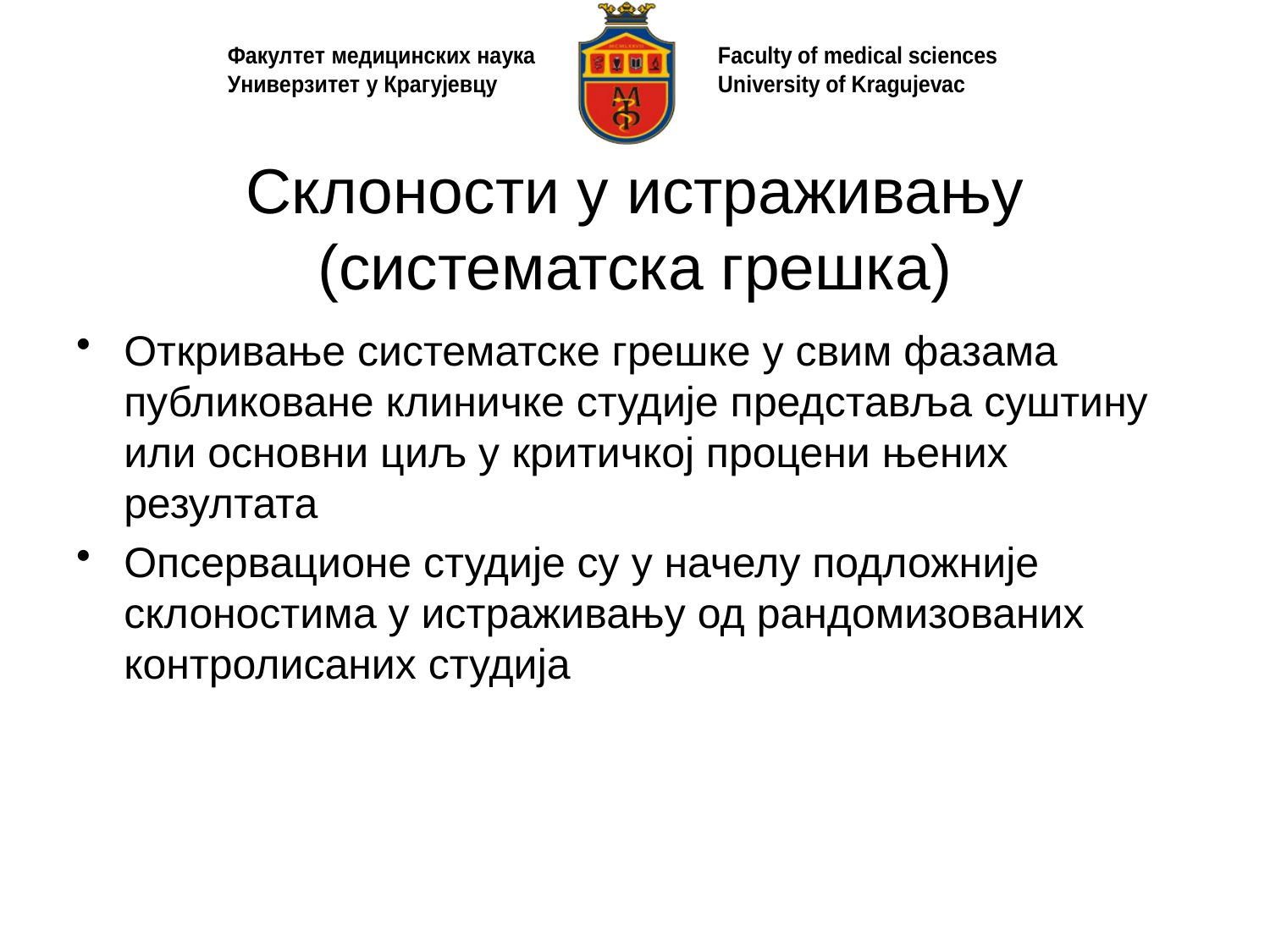

# Склоности у истраживању (систематска грешка)
Откривање систематске грешке у свим фазама публиковане клиничке студије представља суштину или основни циљ у критичкој процени њених резултата
Опсервационе студије су у начелу подложније склоностима у истраживању од рандомизованих контролисаних студија